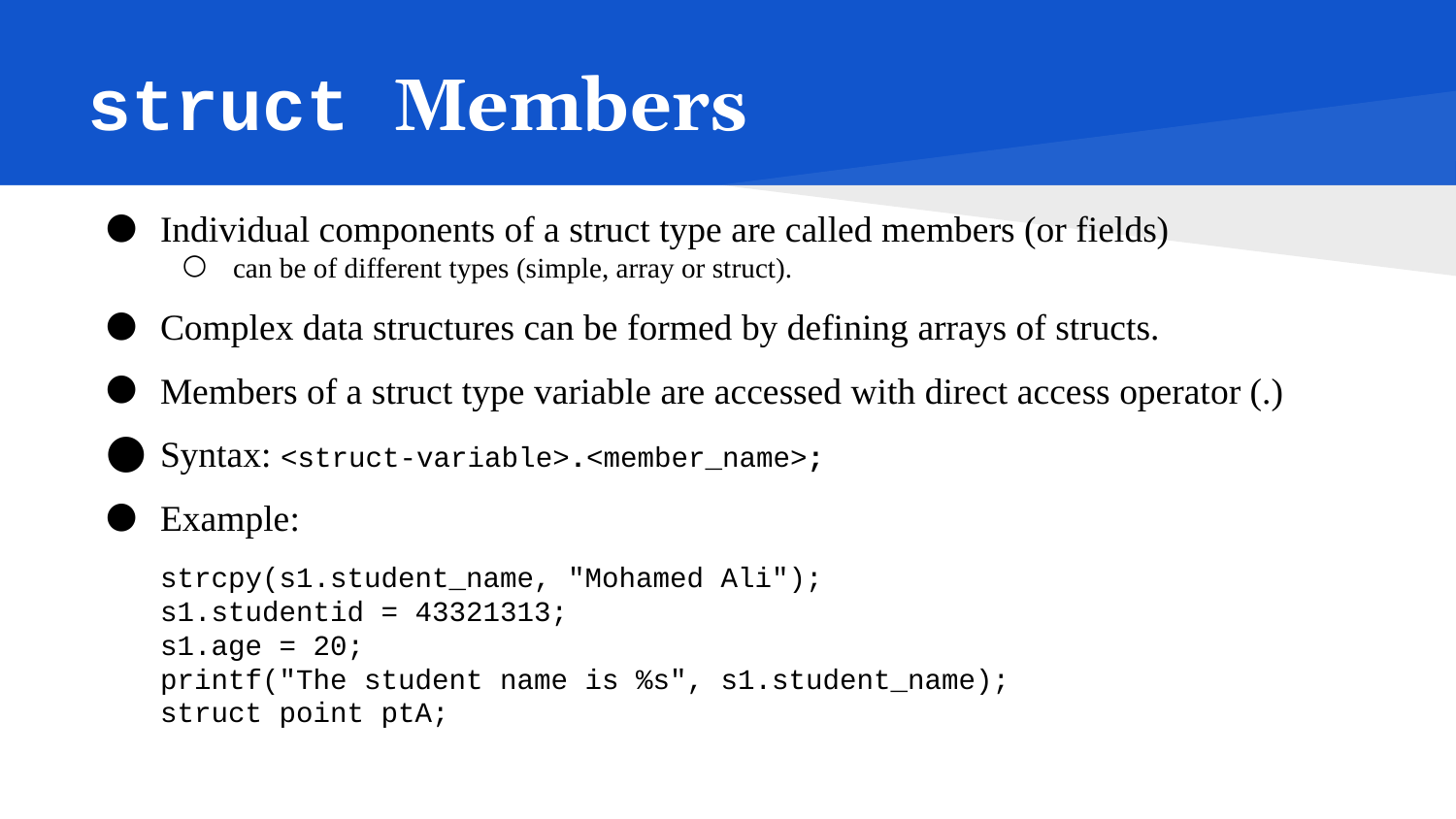

# struct Members
Individual components of a struct type are called members (or fields)
can be of different types (simple, array or struct).
Complex data structures can be formed by defining arrays of structs.
Members of a struct type variable are accessed with direct access operator (.)
Syntax: <struct-variable>.<member_name>;
Example:
strcpy(s1.student_name, "Mohamed Ali");
s1.studentid = 43321313;
s1.age = 20;
printf("The student name is %s", s1.student_name);
struct point ptA;